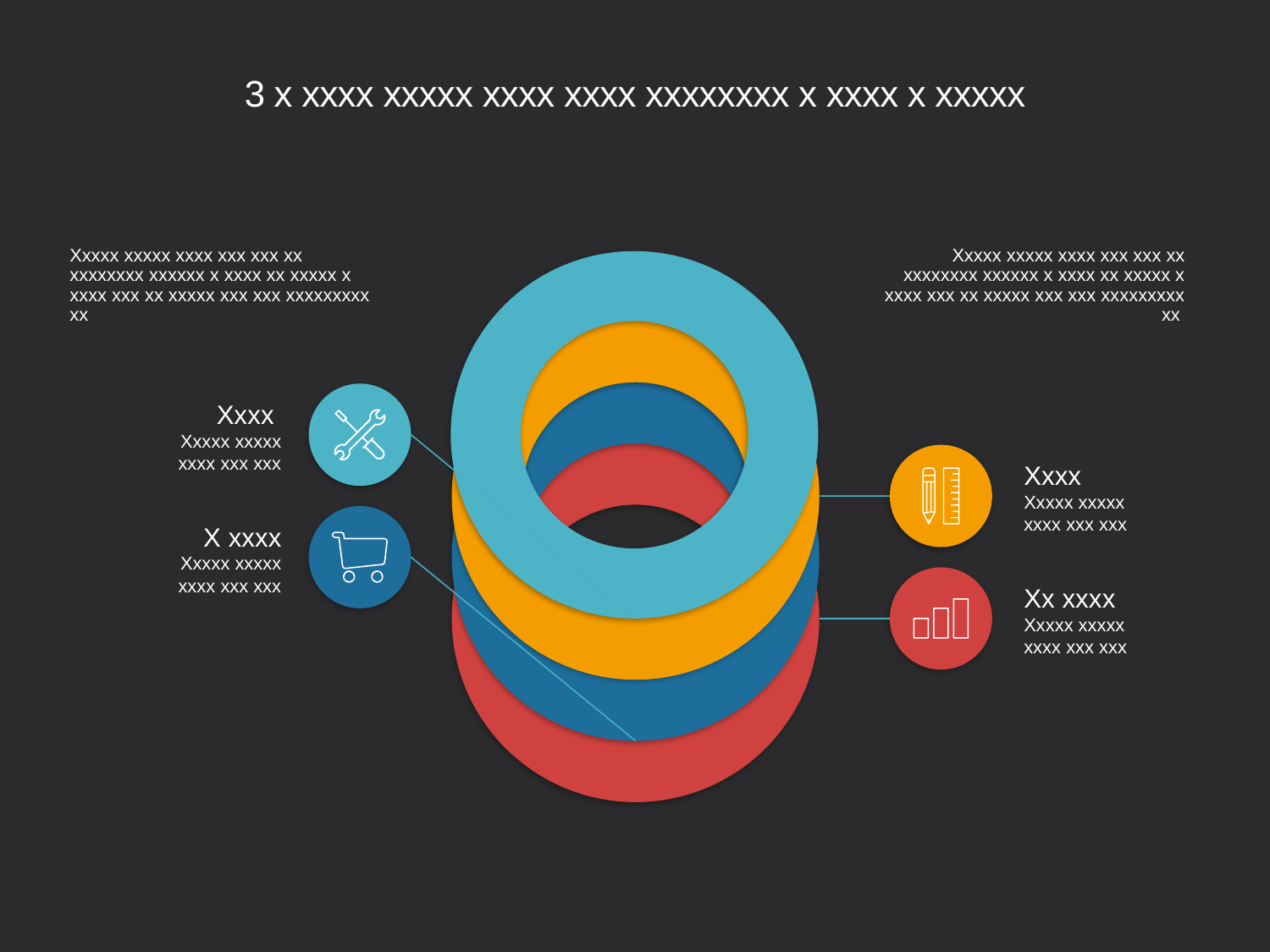

# 3 x xxxx xxxxx xxxx xxxx xxxxxxxx x xxxx x xxxxx
Xxxxx xxxxx xxxx xxx xxx xx xxxxxxxx xxxxxx x xxxx xx xxxxx x xxxx xxx xx xxxxx xxx xxx xxxxxxxxx xx
Xxxxx xxxxx xxxx xxx xxx xx xxxxxxxx xxxxxx x xxxx xx xxxxx x xxxx xxx xx xxxxx xxx xxx xxxxxxxxx xx

Xxxx
Xxxxx xxxxx xxxx xxx xxx

Xxxx
Xxxxx xxxxx xxxx xxx xxx

X xxxx
Xxxxx xxxxx xxxx xxx xxx

Xx xxxx
Xxxxx xxxxx xxxx xxx xxx